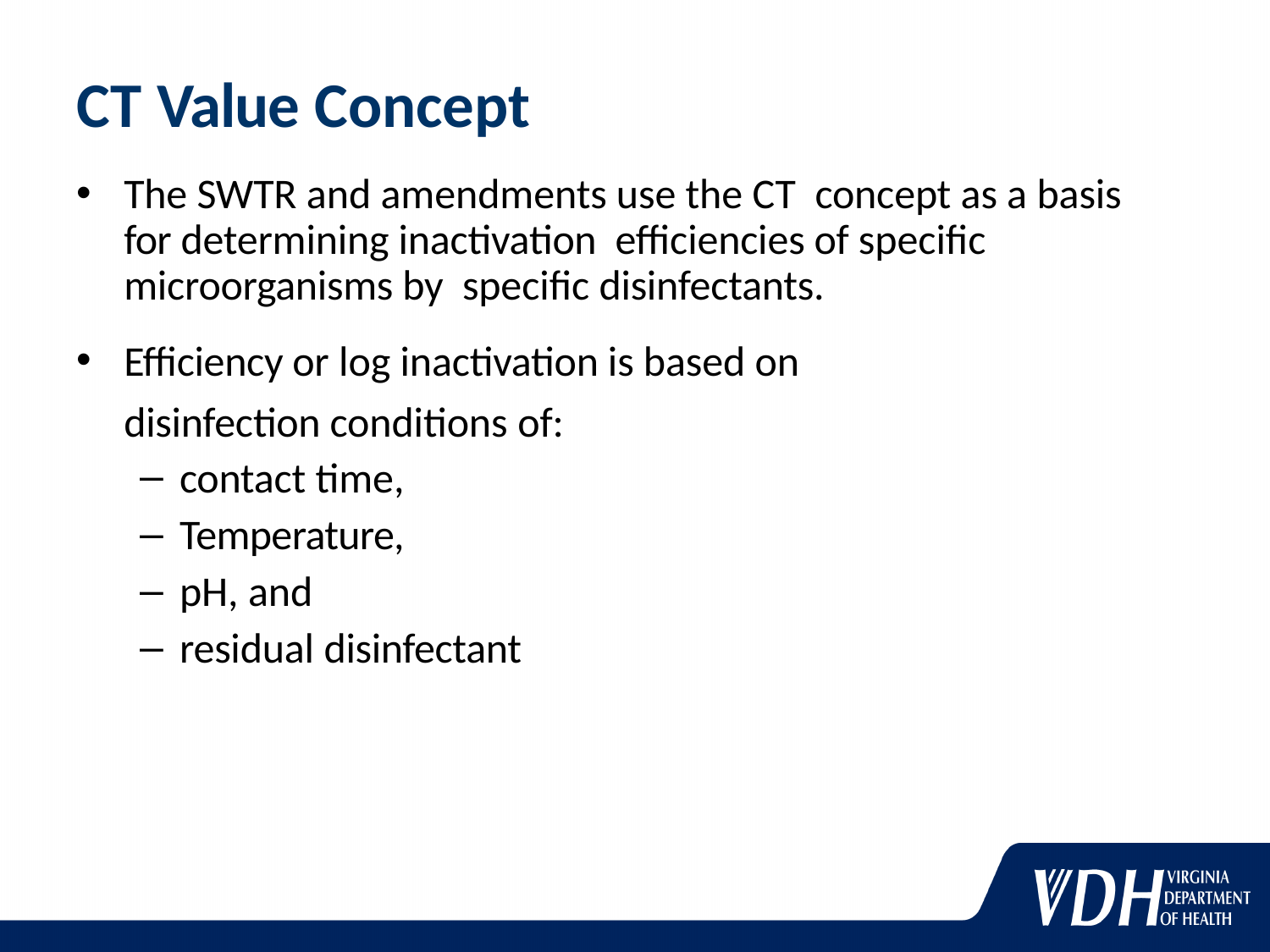

# CT Value Concept
The SWTR and amendments use the CT  concept as a basis for determining inactivation  efficiencies of specific microorganisms by  specific disinfectants.
Efficiency or log inactivation is based on  disinfection conditions of:
contact time,
Temperature,
pH, and
residual disinfectant